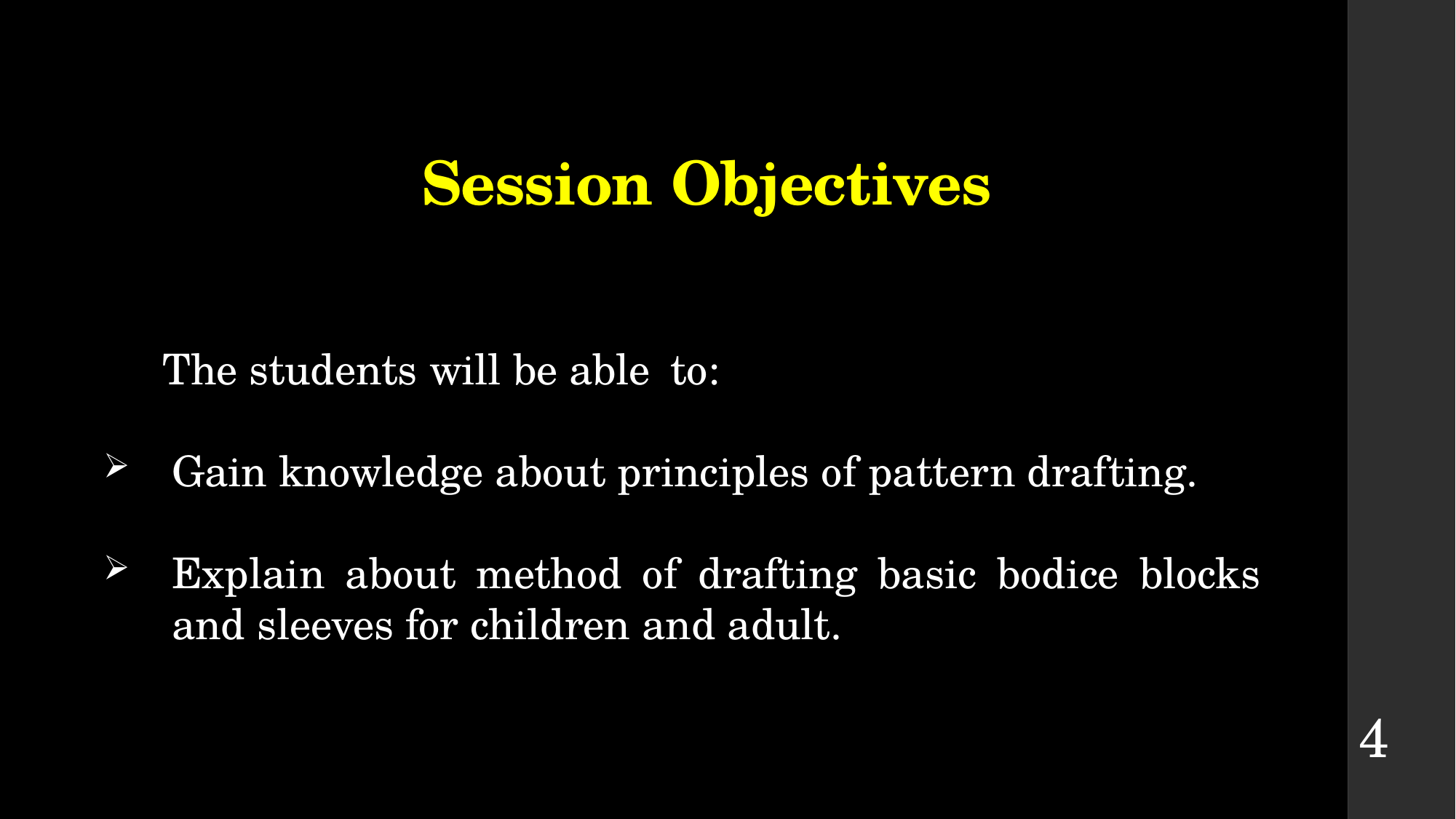

# Session Objectives
      The students will be able to:

Gain knowledge about principles of pattern drafting.

Explain about method of drafting basic bodice blocks and sleeves for children and adult.
4